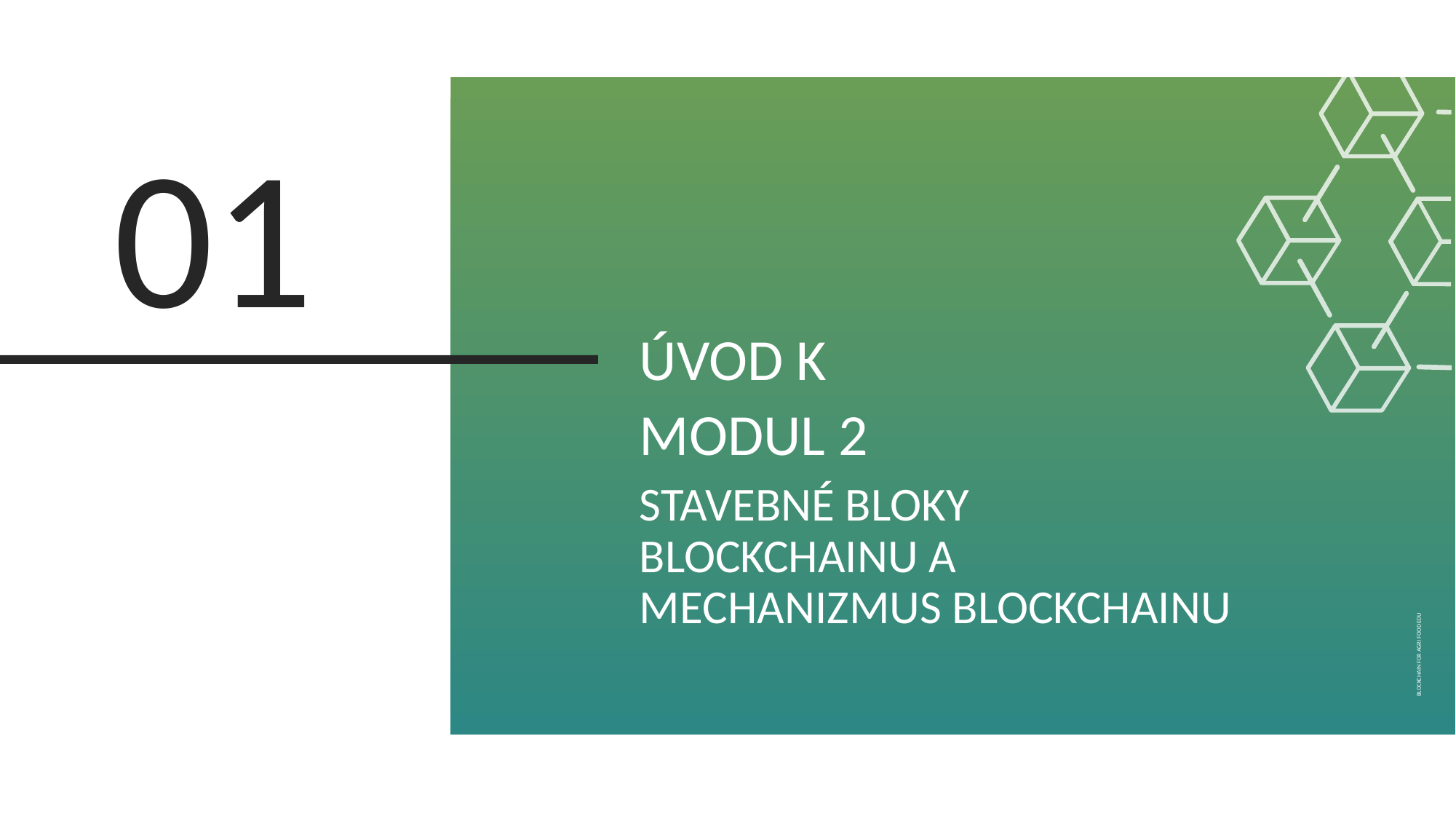

01
ÚVOD K
MODUL 2
STAVEBNÉ BLOKY BLOCKCHAINU A MECHANIZMUS BLOCKCHAINU